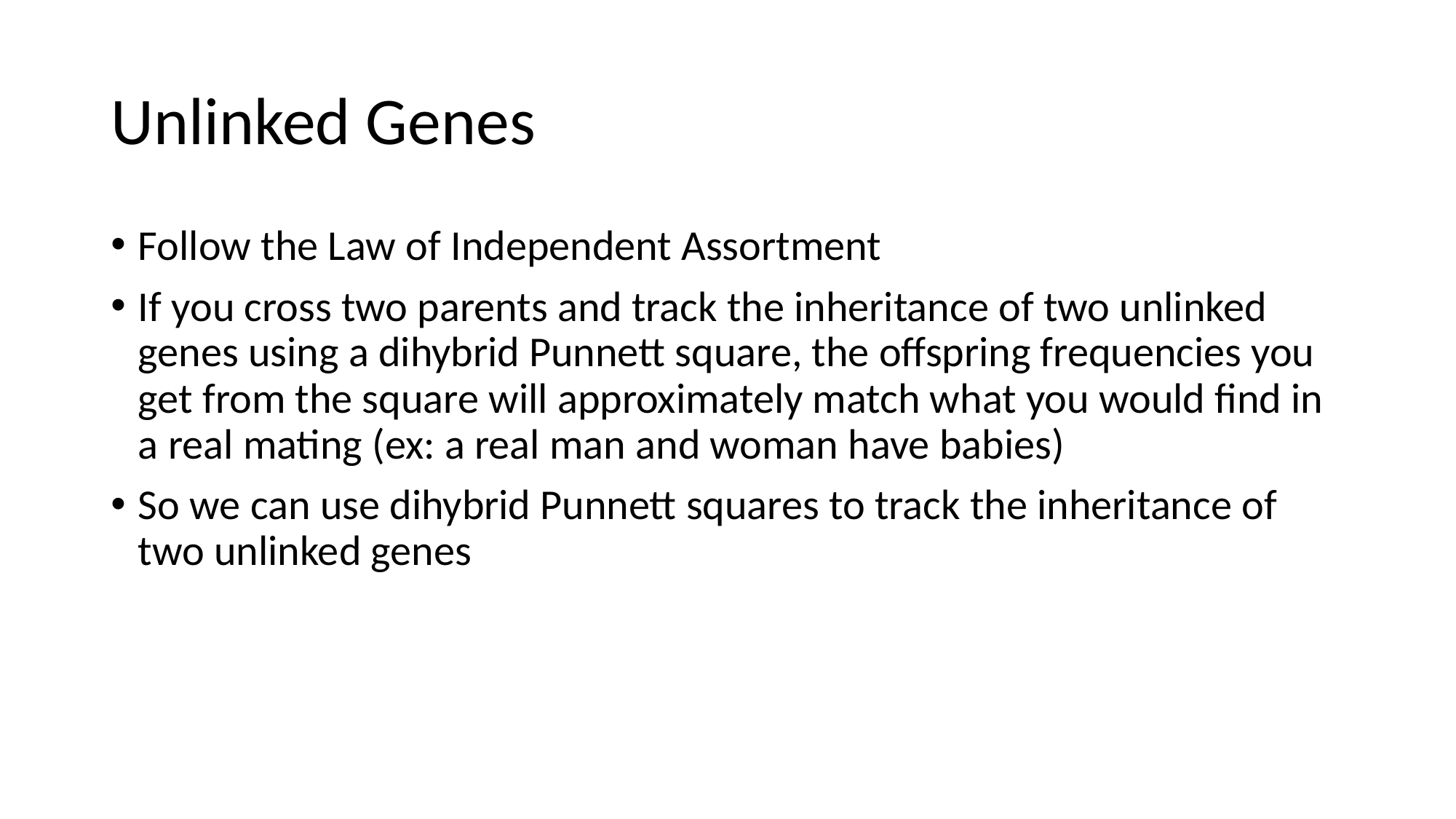

# Unlinked Genes
Follow the Law of Independent Assortment
If you cross two parents and track the inheritance of two unlinked genes using a dihybrid Punnett square, the offspring frequencies you get from the square will approximately match what you would find in a real mating (ex: a real man and woman have babies)
So we can use dihybrid Punnett squares to track the inheritance of two unlinked genes